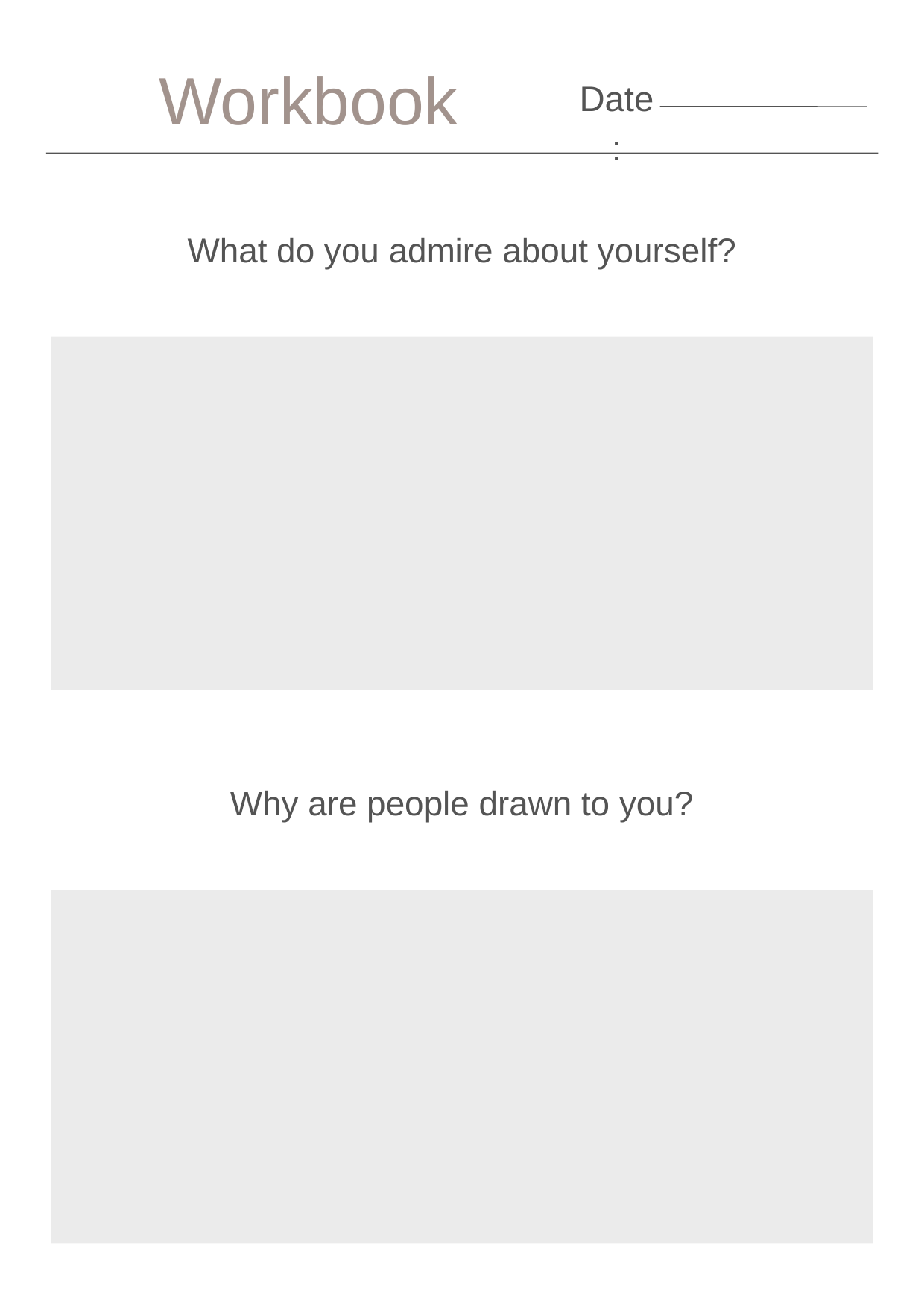

Workbook
Date:

What do you admire about yourself?

Why are people drawn to you?